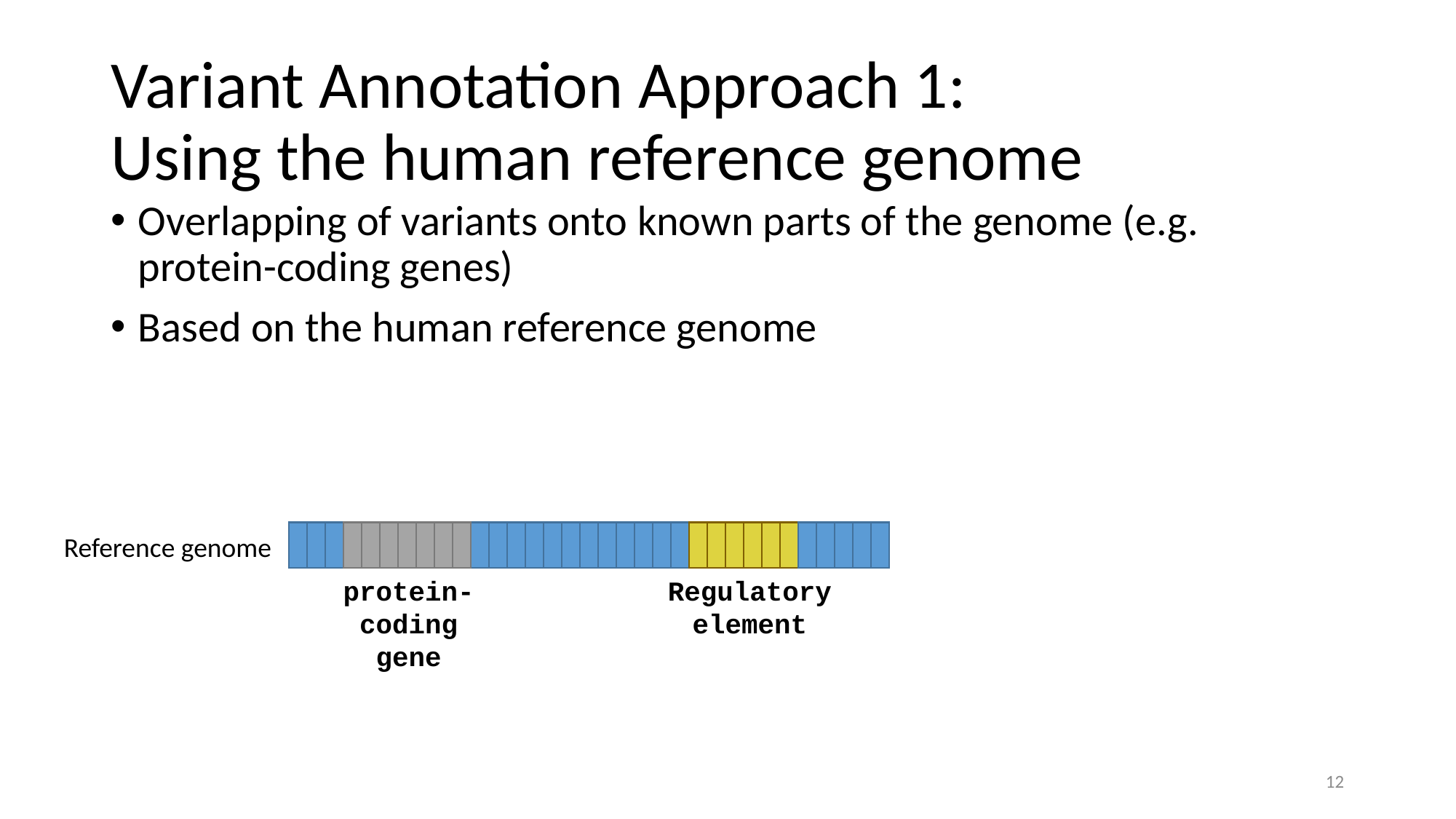

# Variant Annotation Approach 1: Using the human reference genome
Overlapping of variants onto known parts of the genome (e.g. protein-coding genes)
Based on the human reference genome

Reference genome
Regulatory element
protein-coding gene
12